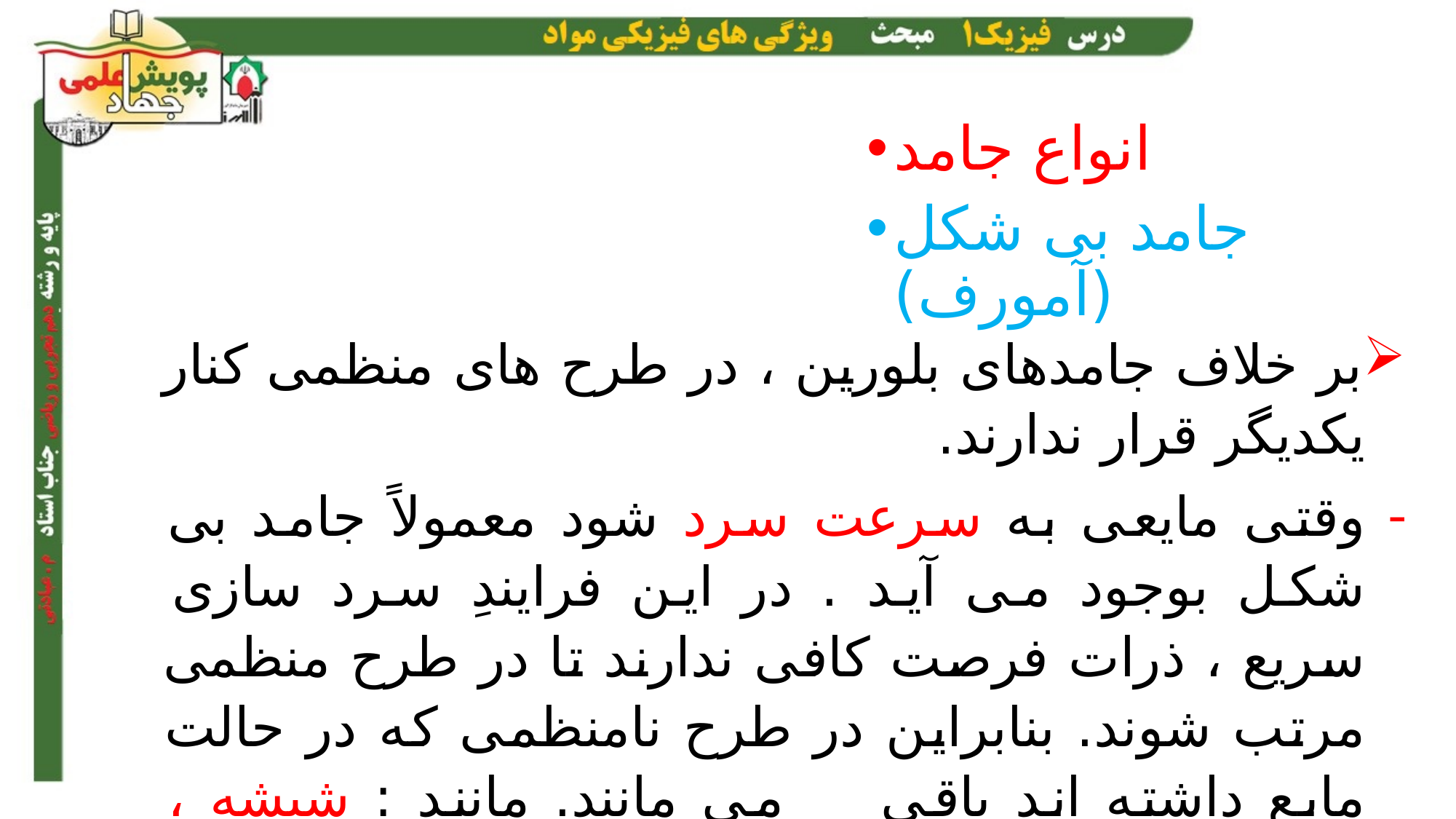

انواع جامد
جامد بی شکل (آمورف)
بر خلاف جامدهای بلورین ، در طرح های منظمی کنار یکدیگر قرار ندارند.
وقتی مایعی به سرعت سرد شود معمولاً جامد بی شکل بوجود می آید . در این فرایندِ سرد سازی سریع ، ذرات فرصت کافی ندارند تا در طرح منظمی مرتب شوند. بنابراین در طرح نامنظمی که در حالت مایع داشته اند باقی    می مانند. مانند : شیشه ، آسفالت ، پلاستیک ها ، صمغ ها ، گرافیت ، قیر